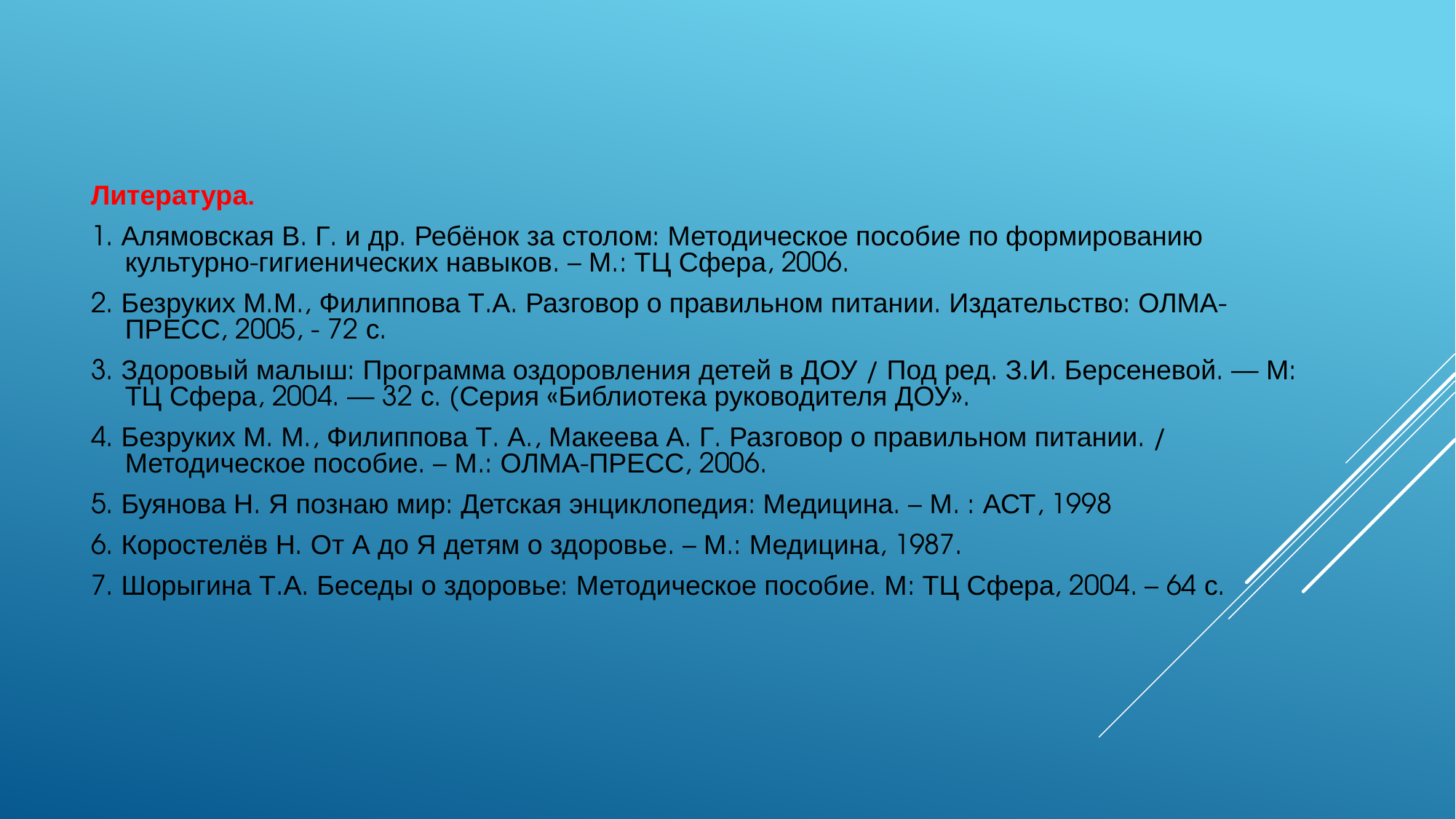

Литература.
1. Алямовская В. Г. и др. Ребёнок за столом: Методическое пособие по формированию культурно-гигиенических навыков. – М.: ТЦ Сфера, 2006.
2. Безруких М.М., Филиппова Т.А. Разговор о правильном питании. Издательство: ОЛМА-ПРЕСС, 2005, - 72 с.
3. Здоровый малыш: Программа оздоровления детей в ДОУ / Под ред. З.И. Берсеневой. — М: ТЦ Сфера, 2004. — 32 с. (Серия «Библиотека руководителя ДОУ».
4. Безруких М. М., Филиппова Т. А., Макеева А. Г. Разговор о правильном питании. / Методическое пособие. – М.: ОЛМА-ПРЕСС, 2006.
5. Буянова Н. Я познаю мир: Детская энциклопедия: Медицина. – М. : АСТ, 1998
6. Коростелёв Н. От А до Я детям о здоровье. – М.: Медицина, 1987.
7. Шорыгина Т.А. Беседы о здоровье: Методическое пособие. М: ТЦ Сфера, 2004. – 64 с.